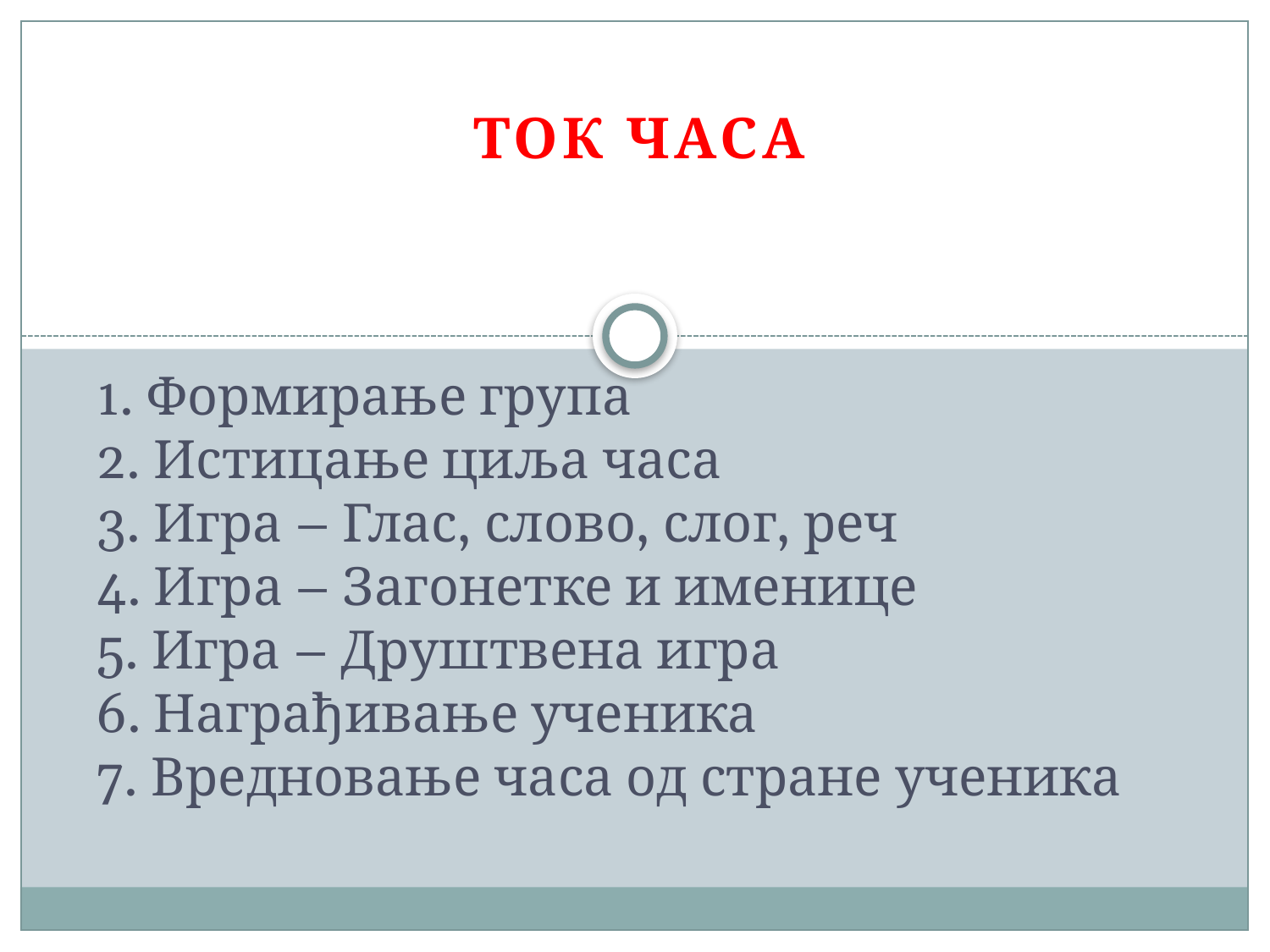

Ток часа
# 1. Формирање група 2. Истицање циља часа 3. Игра – Глас, слово, слог, реч 4. Игра – Загонетке и именице 5. Игра – Друштвена игра 6. Награђивање ученика 7. Вредновање часа од стране ученика